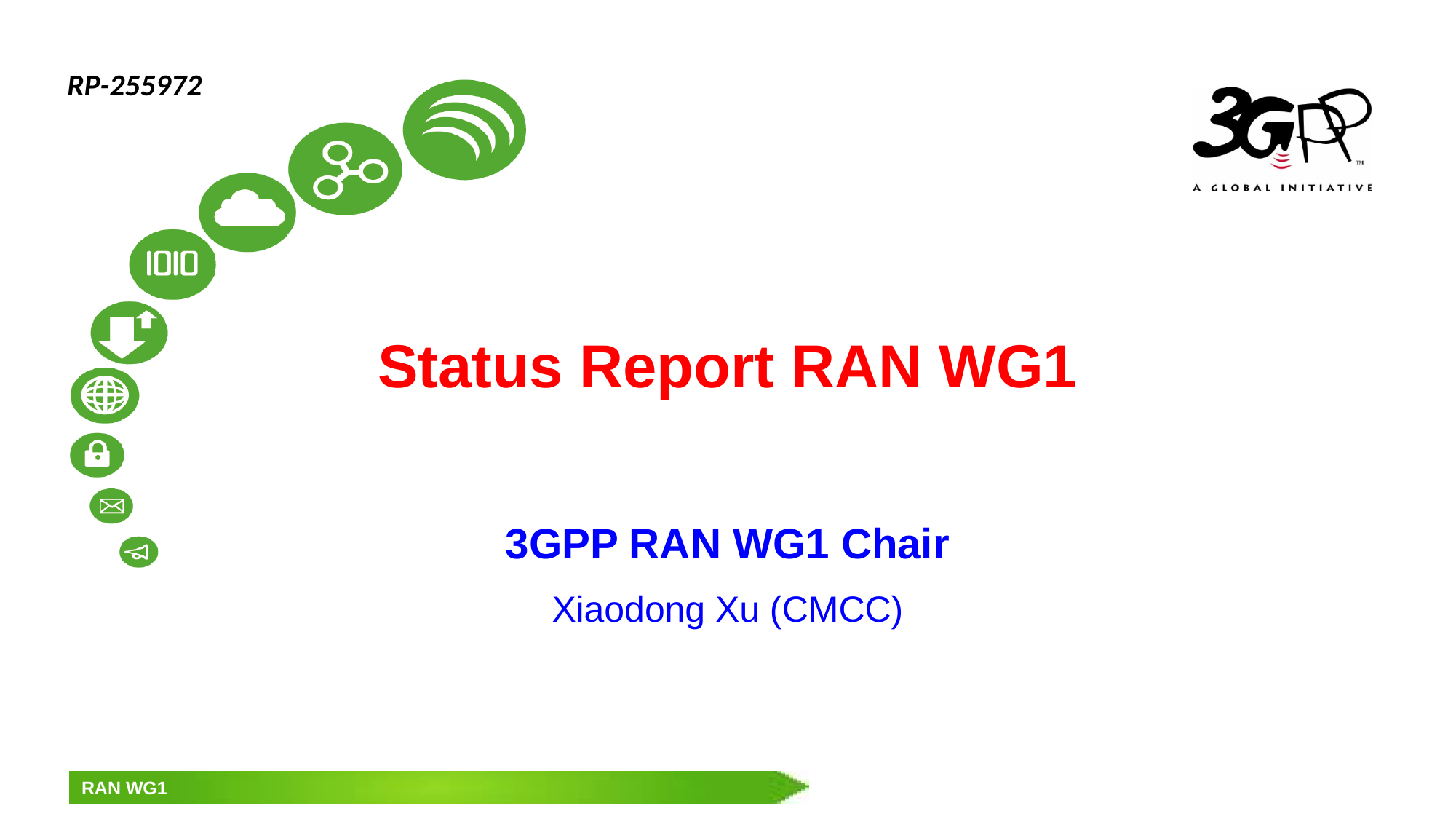

RP-255972
# Status Report RAN WG1
3GPP RAN WG1 Chair
Xiaodong Xu (CMCC)